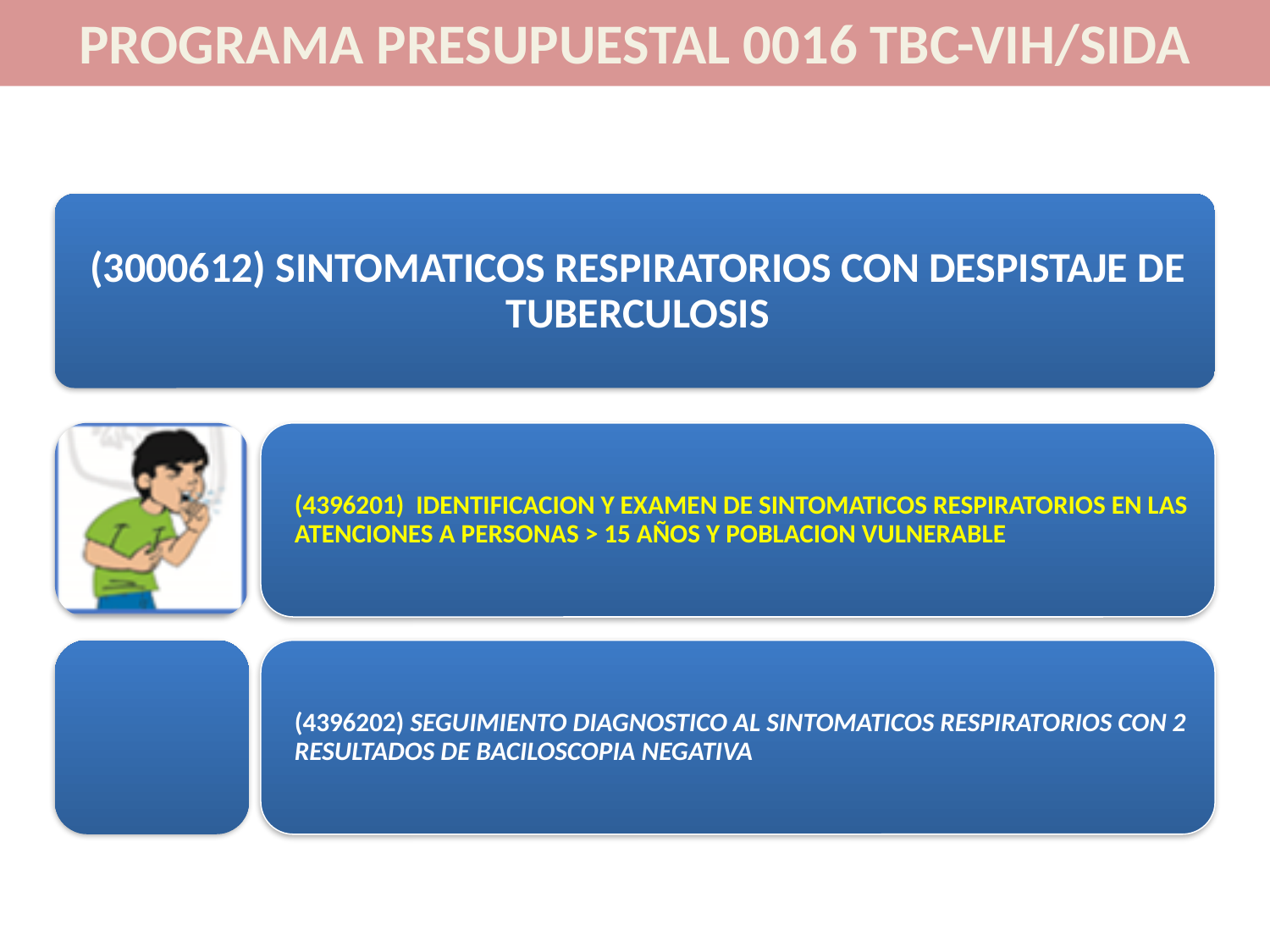

PROGRAMA PRESUPUESTAL 0016 TBC-VIH/SIDA
(3000612) SINTOMATICOS RESPIRATORIOS CON DESPISTAJE DE TUBERCULOSIS
(4396201)  IDENTIFICACION Y EXAMEN DE SINTOMATICOS RESPIRATORIOS EN LAS ATENCIONES A PERSONAS > 15 AÑOS Y POBLACION VULNERABLE
(4396202) SEGUIMIENTO DIAGNOSTICO AL SINTOMATICOS RESPIRATORIOS CON 2 RESULTADOS DE BACILOSCOPIA NEGATIVA